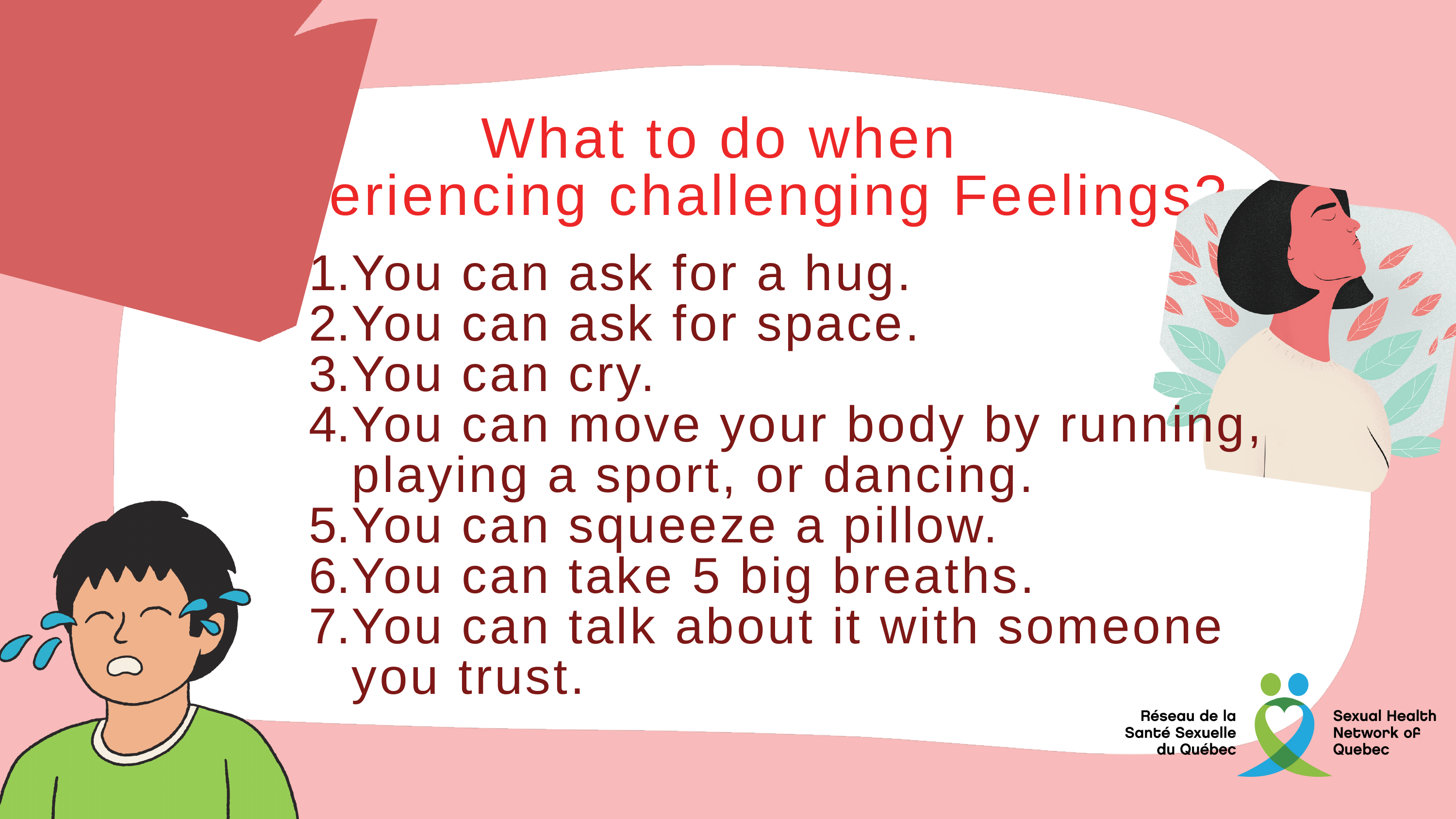

What to do when
experiencing challenging Feelings?

You can ask for a hug.
You can ask for space.
You can cry.
You can move your body by running, playing a sport, or dancing.
You can squeeze a pillow.
You can take 5 big breaths.
You can talk about it with someone you trust.